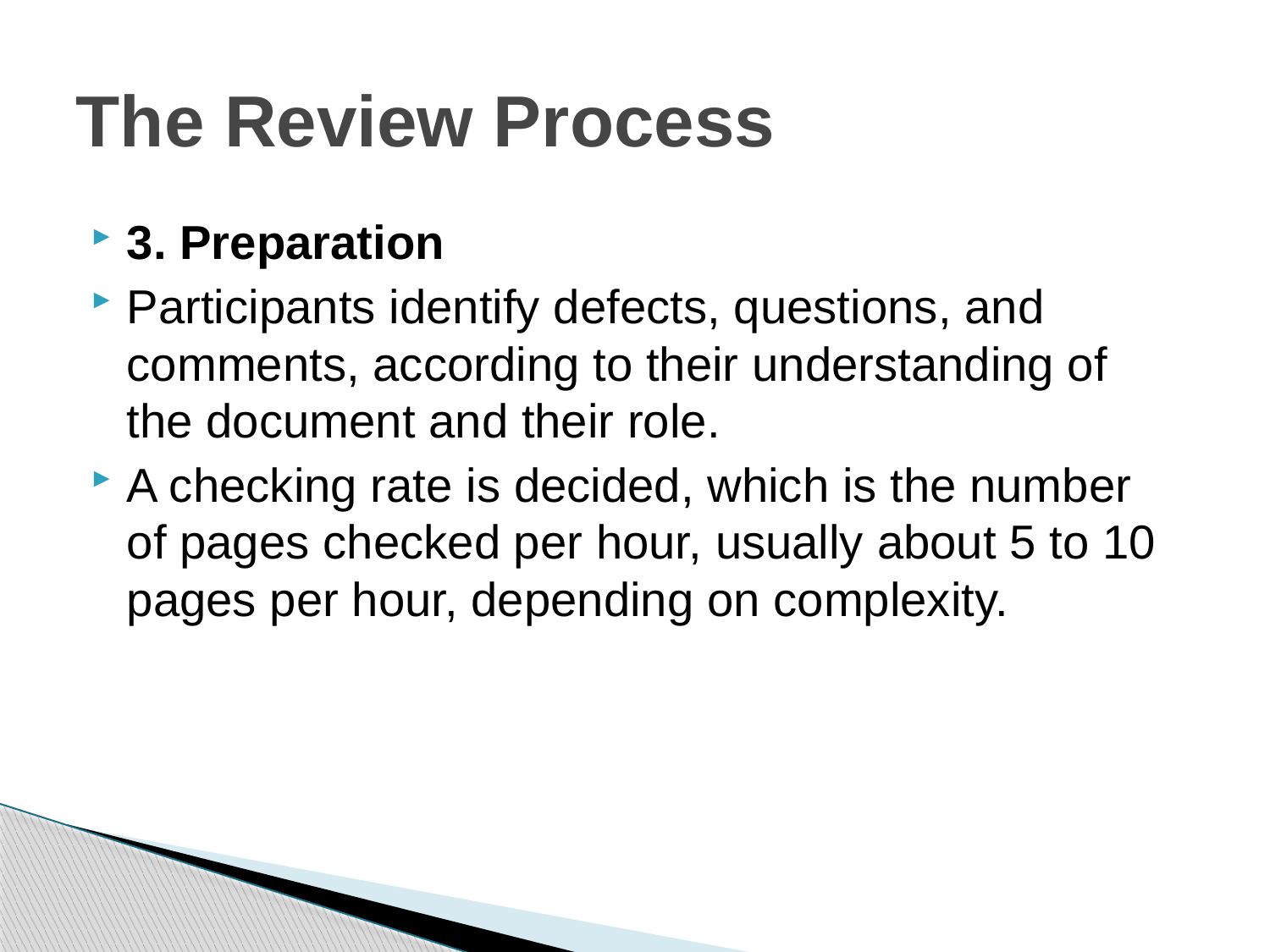

# The Review Process
3. Preparation
Participants identify defects, questions, and comments, according to their understanding of the document and their role.
A checking rate is decided, which is the number of pages checked per hour, usually about 5 to 10 pages per hour, depending on complexity.